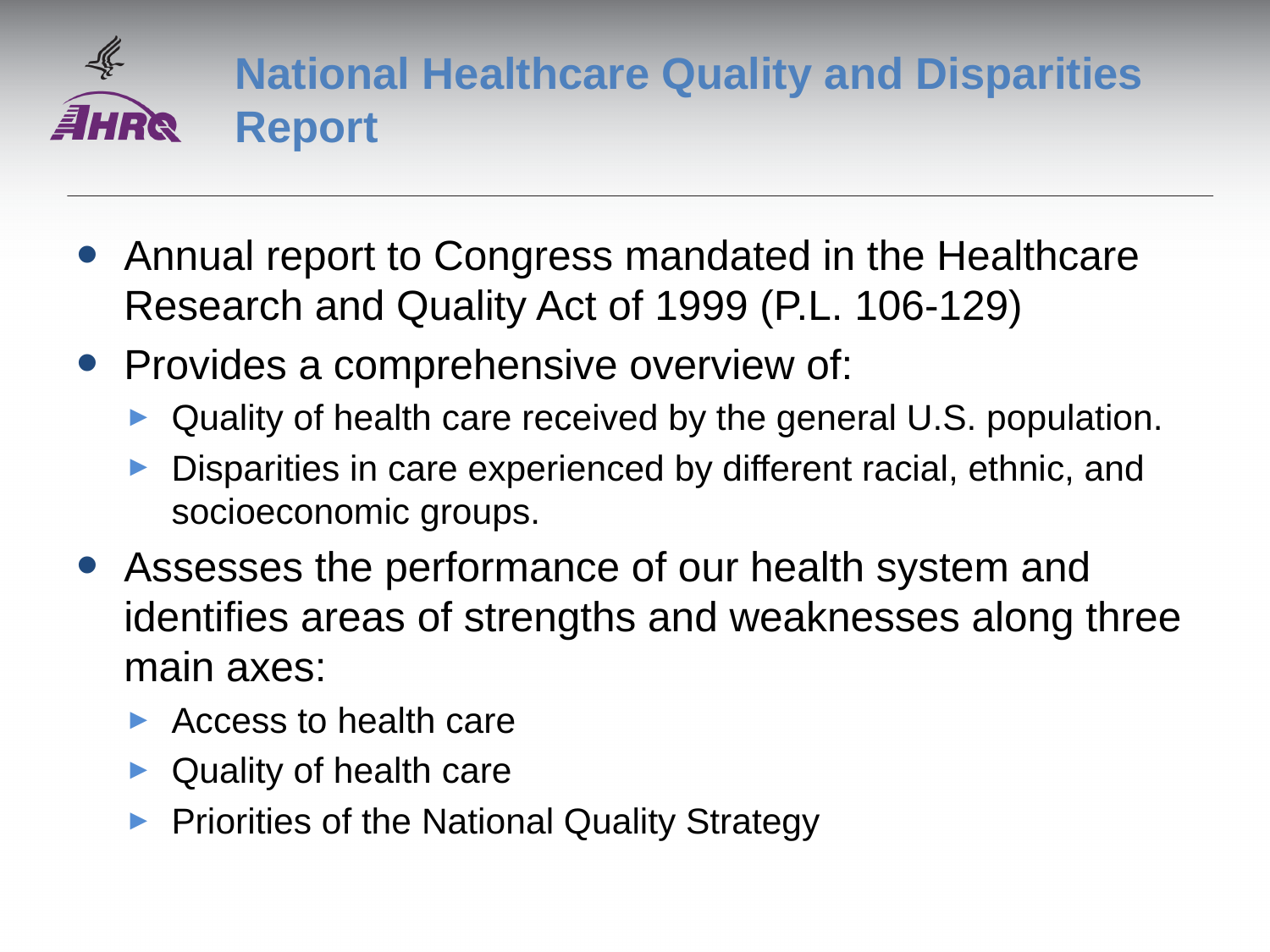

# National Healthcare Quality and Disparities Report
Annual report to Congress mandated in the Healthcare Research and Quality Act of 1999 (P.L. 106-129)
Provides a comprehensive overview of:
Quality of health care received by the general U.S. population.
Disparities in care experienced by different racial, ethnic, and socioeconomic groups.
Assesses the performance of our health system and identifies areas of strengths and weaknesses along three main axes:
Access to health care
Quality of health care
Priorities of the National Quality Strategy